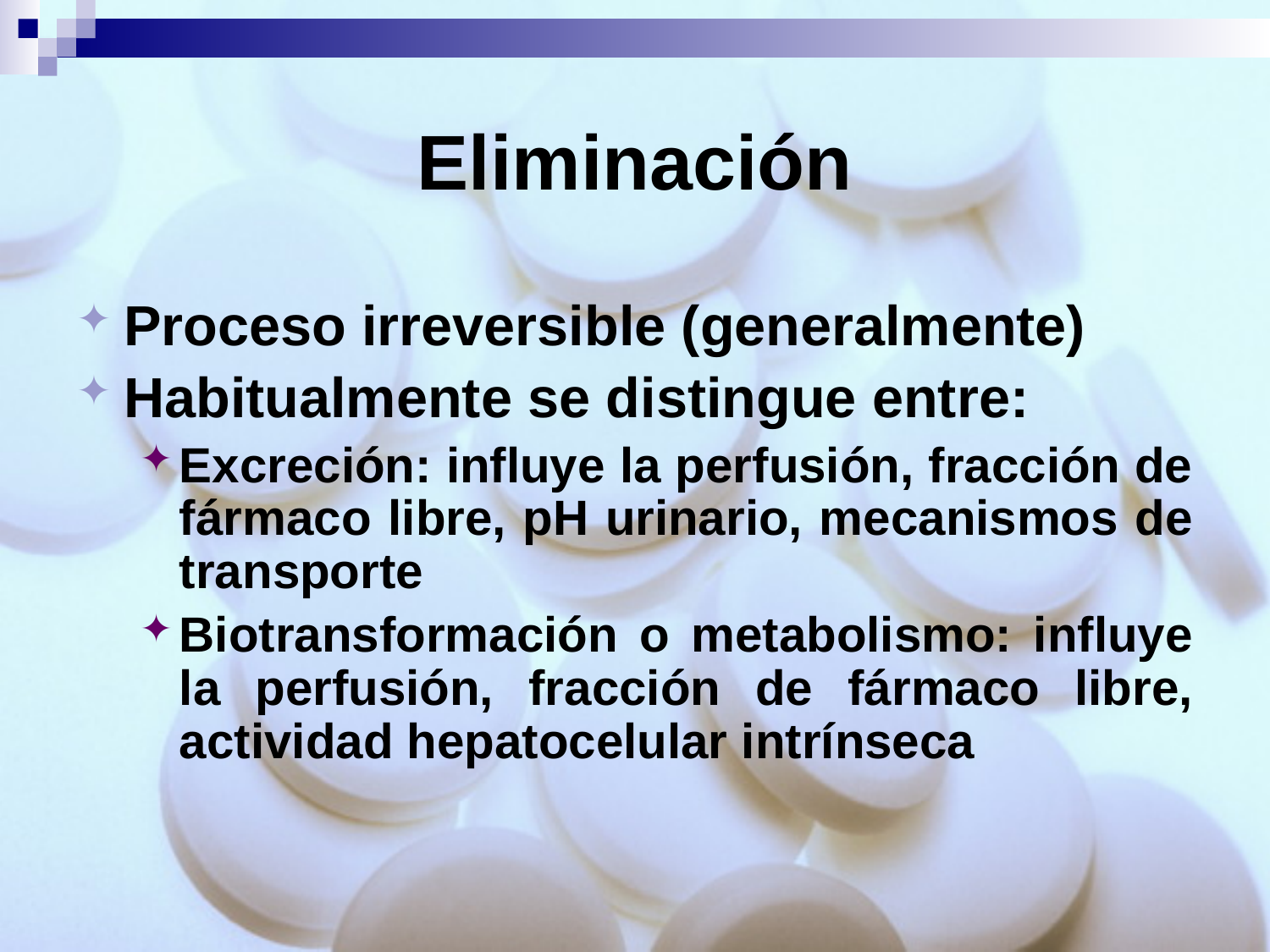

# Eliminación

Proceso irreversible (generalmente)
Habitualmente se distingue entre:
Excreción: influye la perfusión, fracción de fármaco libre, pH urinario, mecanismos de transporte
Biotransformación o metabolismo: influye la perfusión, fracción de fármaco libre, actividad hepatocelular intrínseca